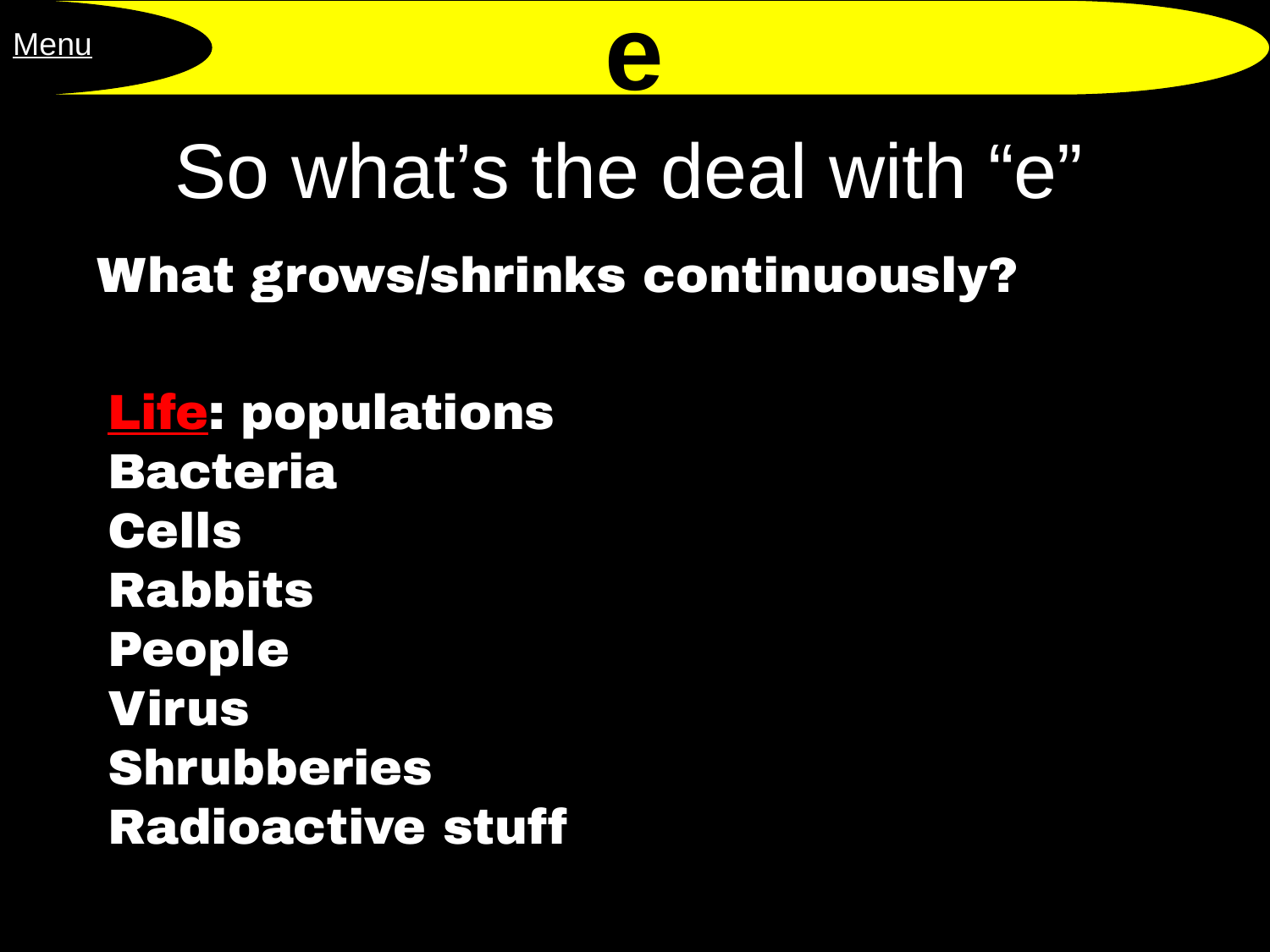

e
Menu
# So what’s the deal with “e”
What grows/shrinks continuously?

Life: populations
Bacteria
Cells
Rabbits
People
Virus
Shrubberies
Radioactive stuff